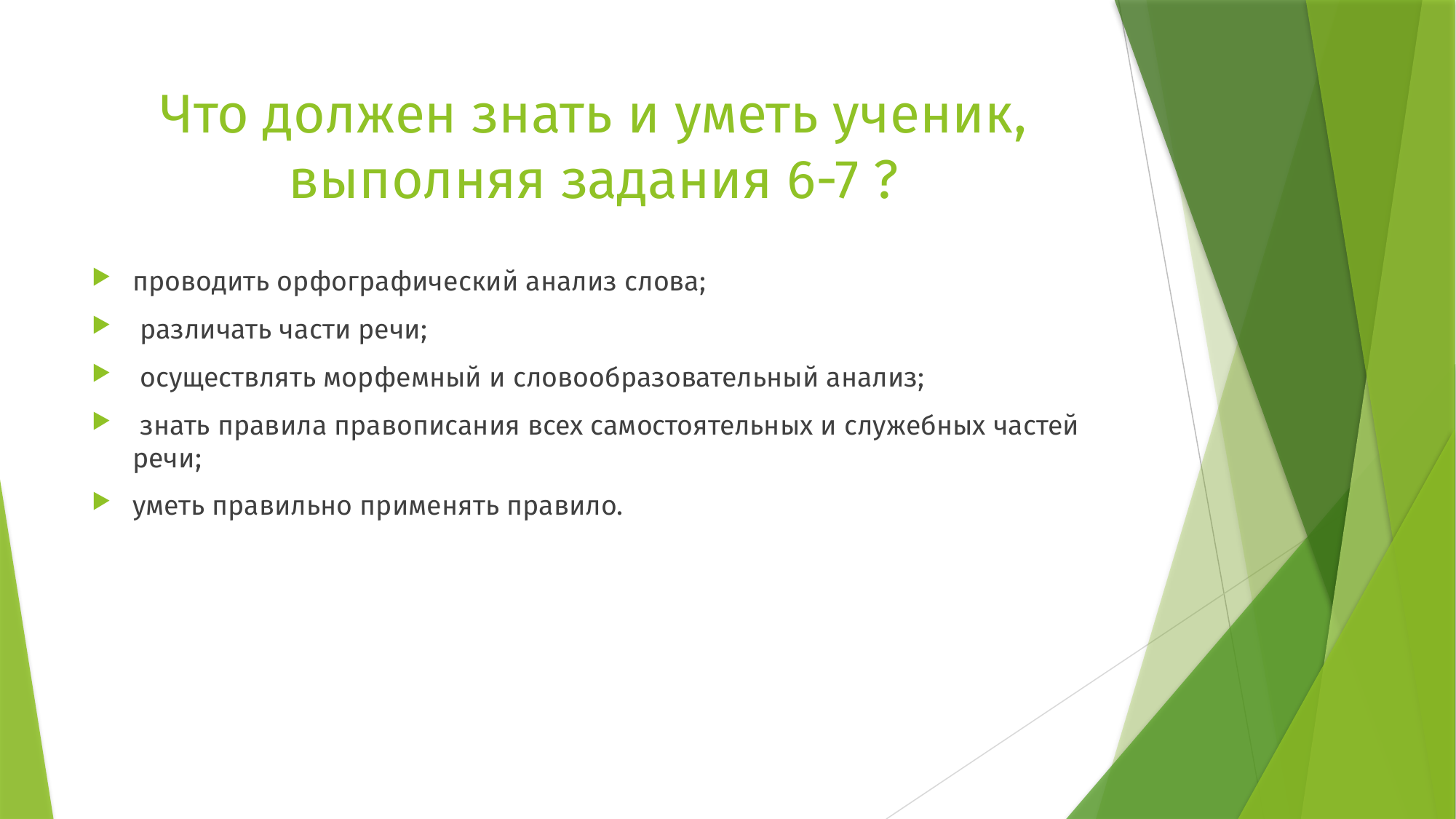

# Что должен знать и уметь ученик, выполняя задания 6-7 ?
проводить орфографический анализ слова;
 различать части речи;
 осуществлять морфемный и словообразовательный анализ;
 знать правила правописания всех самостоятельных и служебных частей речи;
уметь правильно применять правило.